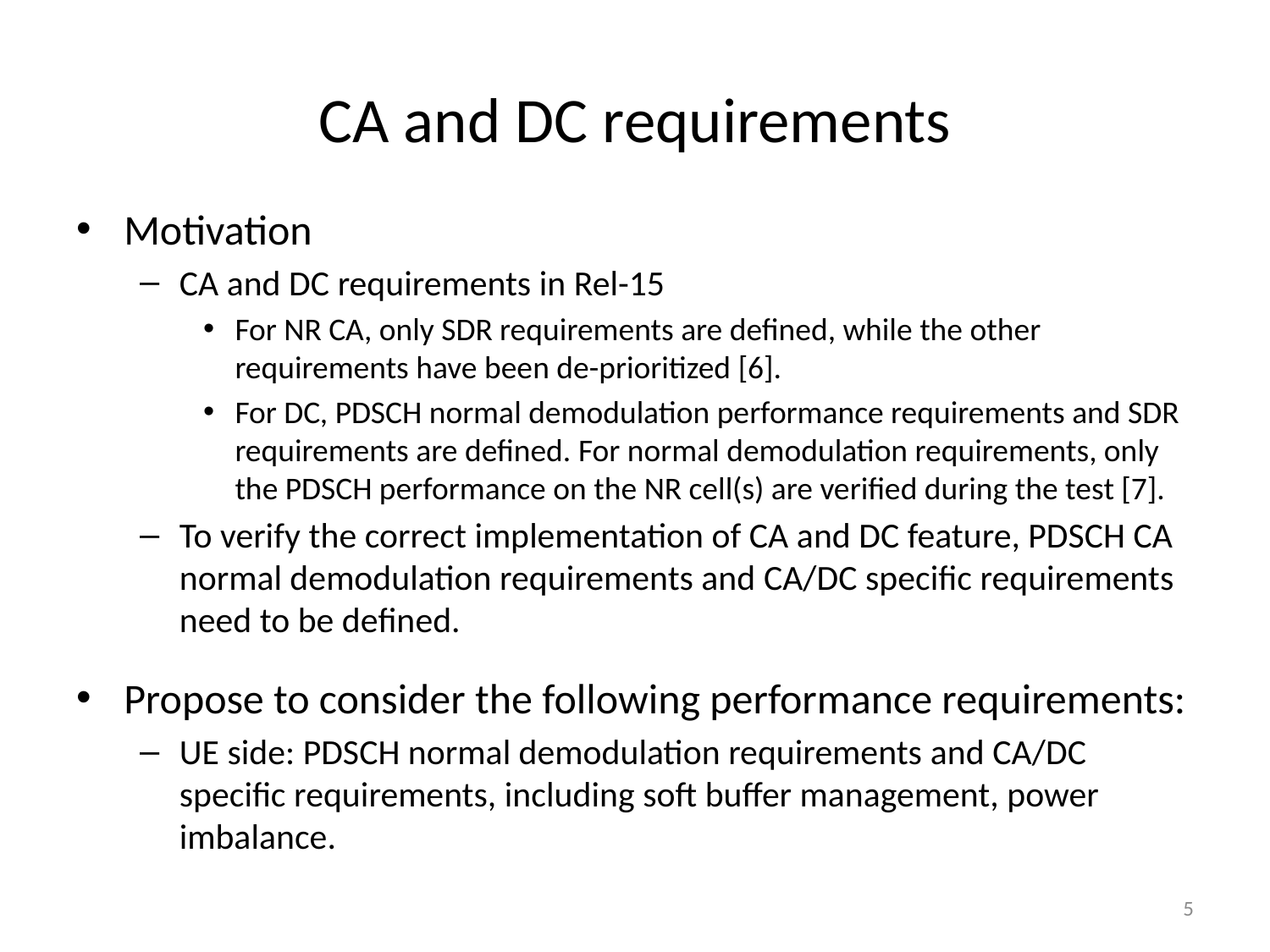

# CA and DC requirements
Motivation
CA and DC requirements in Rel-15
For NR CA, only SDR requirements are defined, while the other requirements have been de-prioritized [6].
For DC, PDSCH normal demodulation performance requirements and SDR requirements are defined. For normal demodulation requirements, only the PDSCH performance on the NR cell(s) are verified during the test [7].
To verify the correct implementation of CA and DC feature, PDSCH CA normal demodulation requirements and CA/DC specific requirements need to be defined.
Propose to consider the following performance requirements:
UE side: PDSCH normal demodulation requirements and CA/DC specific requirements, including soft buffer management, power imbalance.

5